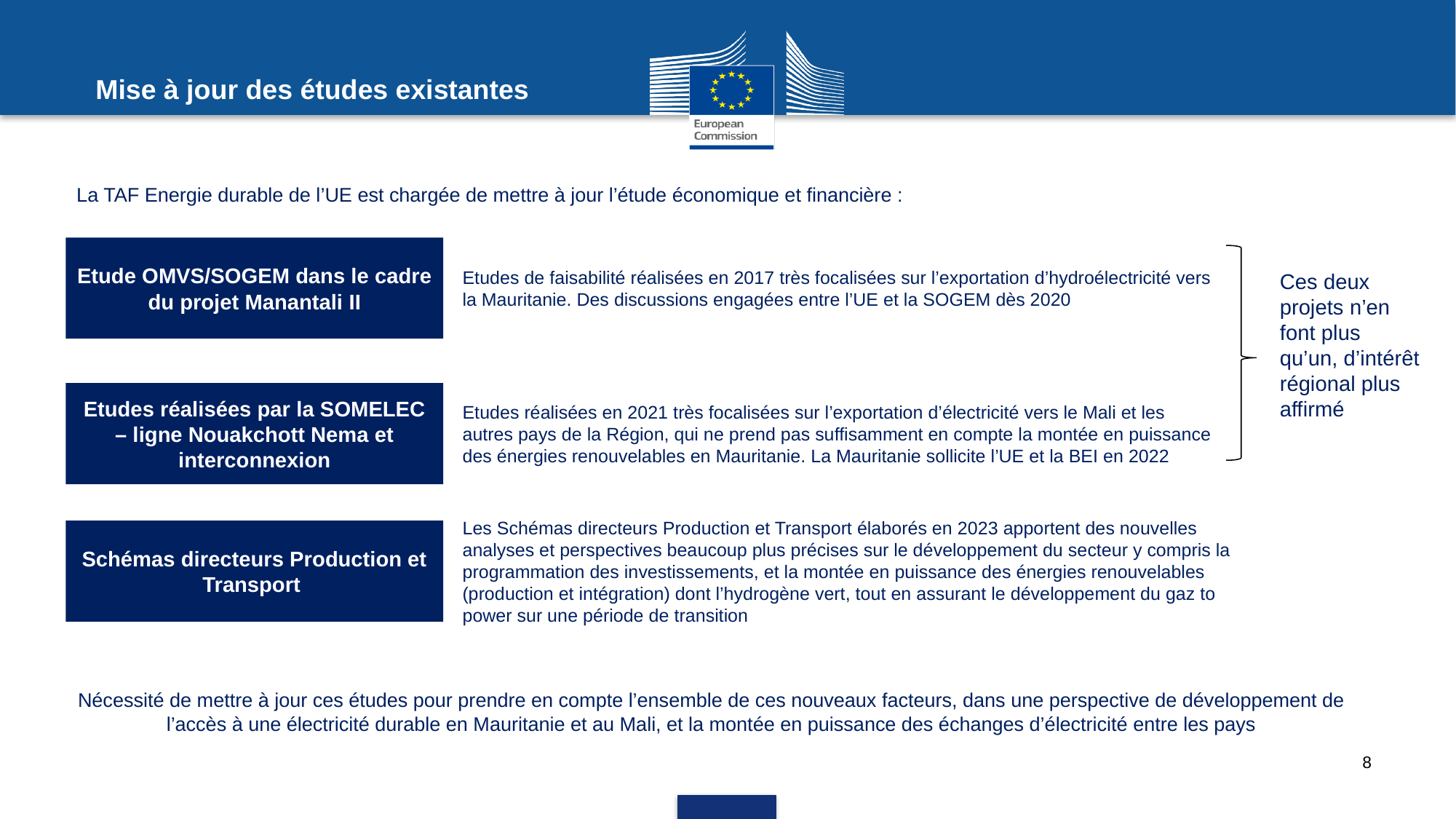

Mise à jour des études existantes
La TAF Energie durable de l’UE est chargée de mettre à jour l’étude économique et financière :
Etude OMVS/SOGEM dans le cadre du projet Manantali II
Etudes de faisabilité réalisées en 2017 très focalisées sur l’exportation d’hydroélectricité vers la Mauritanie. Des discussions engagées entre l’UE et la SOGEM dès 2020

Ces deux projets n’en font plus qu’un, d’intérêt régional plus affirmé
Etudes réalisées par la SOMELEC – ligne Nouakchott Nema et interconnexion
Etudes réalisées en 2021 très focalisées sur l’exportation d’électricité vers le Mali et les autres pays de la Région, qui ne prend pas suffisamment en compte la montée en puissance des énergies renouvelables en Mauritanie. La Mauritanie sollicite l’UE et la BEI en 2022
Schémas directeurs Production et Transport
Les Schémas directeurs Production et Transport élaborés en 2023 apportent des nouvelles analyses et perspectives beaucoup plus précises sur le développement du secteur y compris la programmation des investissements, et la montée en puissance des énergies renouvelables (production et intégration) dont l’hydrogène vert, tout en assurant le développement du gaz to power sur une période de transition
Nécessité de mettre à jour ces études pour prendre en compte l’ensemble de ces nouveaux facteurs, dans une perspective de développement de l’accès à une électricité durable en Mauritanie et au Mali, et la montée en puissance des échanges d’électricité entre les pays
8